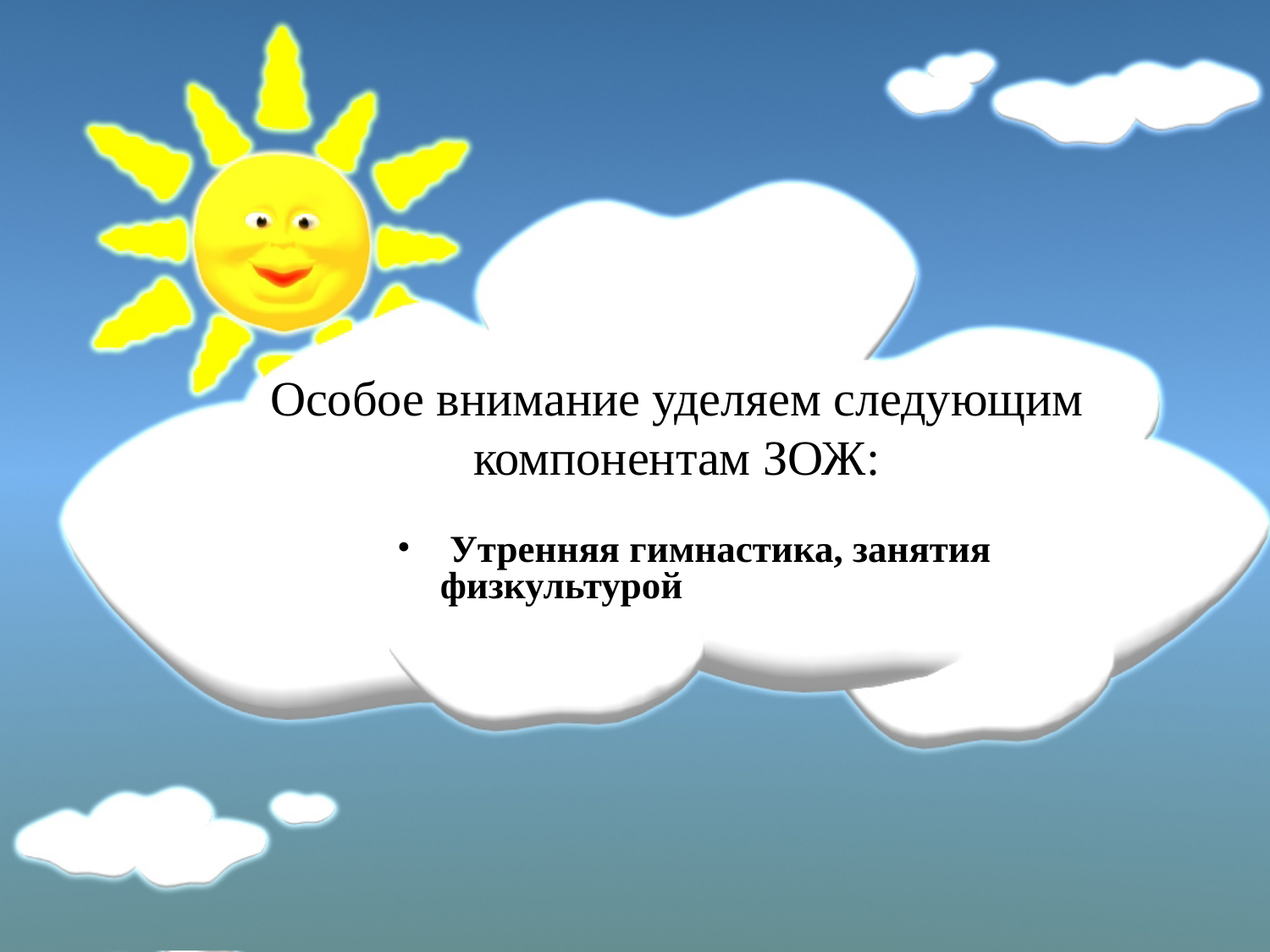

Особое внимание уделяем следующим компонентам ЗОЖ:
 Утренняя гимнастика, занятия физкультурой